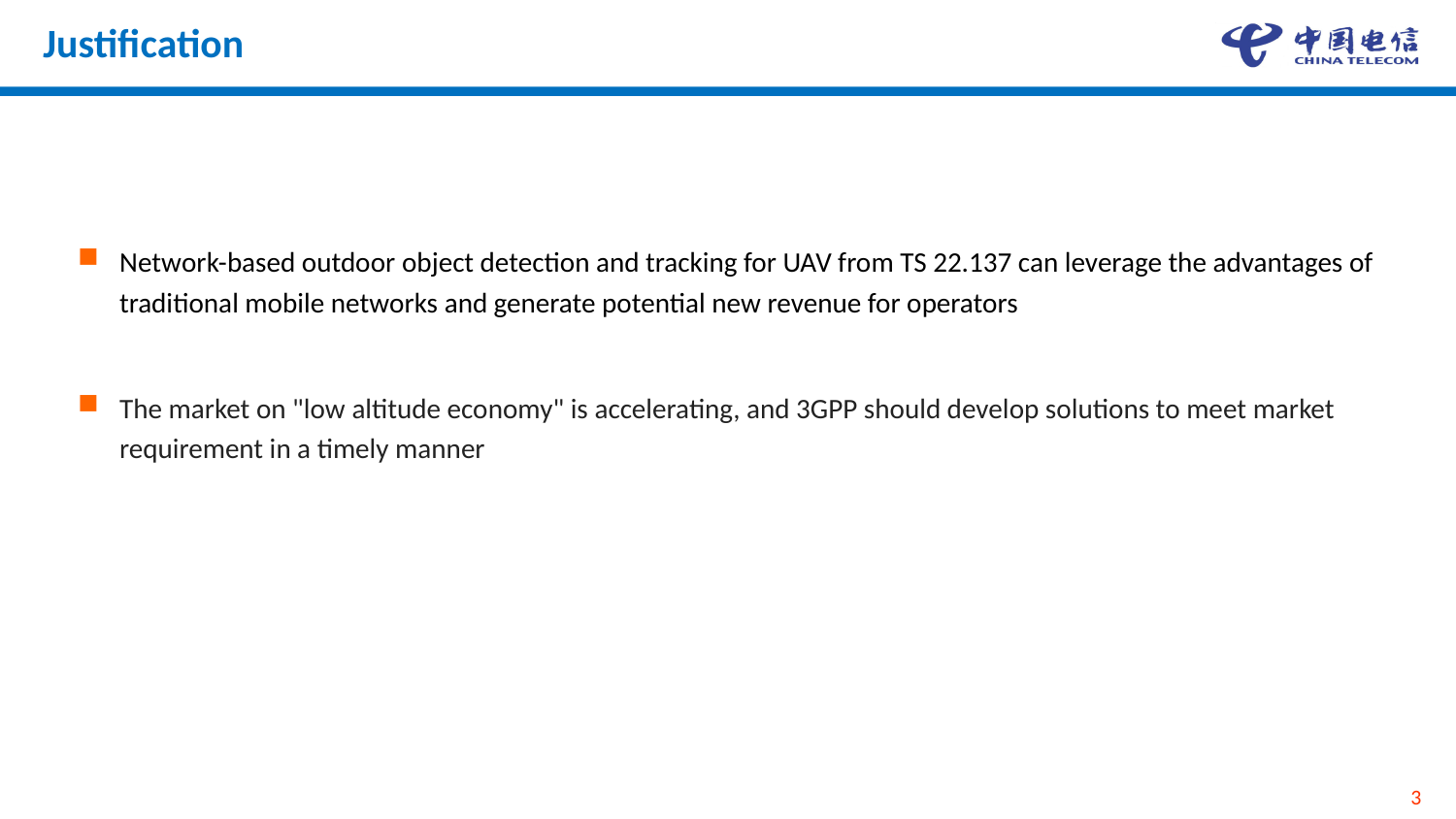

# Justification
Network-based outdoor object detection and tracking for UAV from TS 22.137 can leverage the advantages of traditional mobile networks and generate potential new revenue for operators

The market on "low altitude economy" is accelerating, and 3GPP should develop solutions to meet market requirement in a timely manner
3